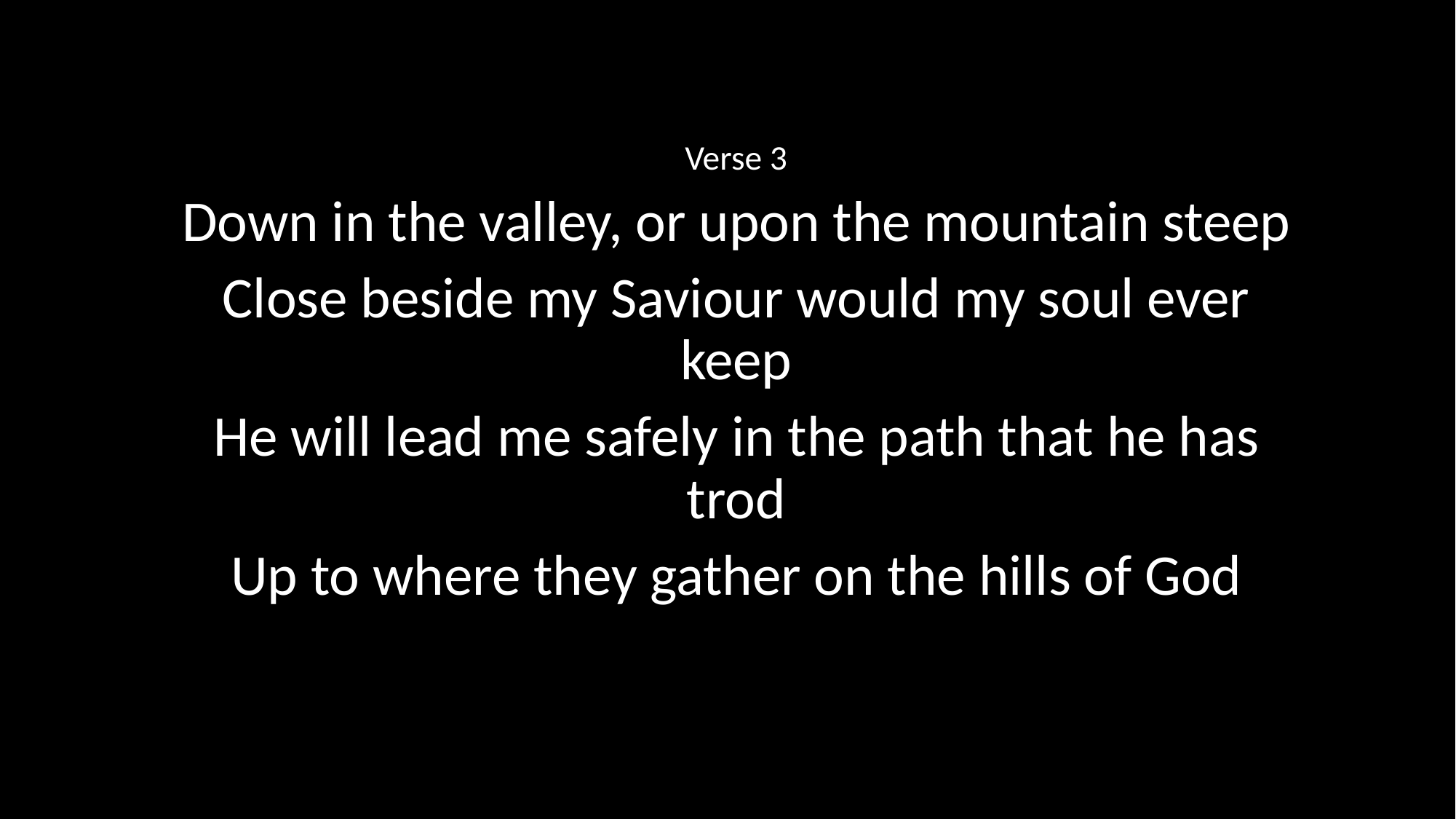

Verse 3
Down in the valley, or upon the mountain steep
Close beside my Saviour would my soul ever keep
He will lead me safely in the path that he has trod
Up to where they gather on the hills of God